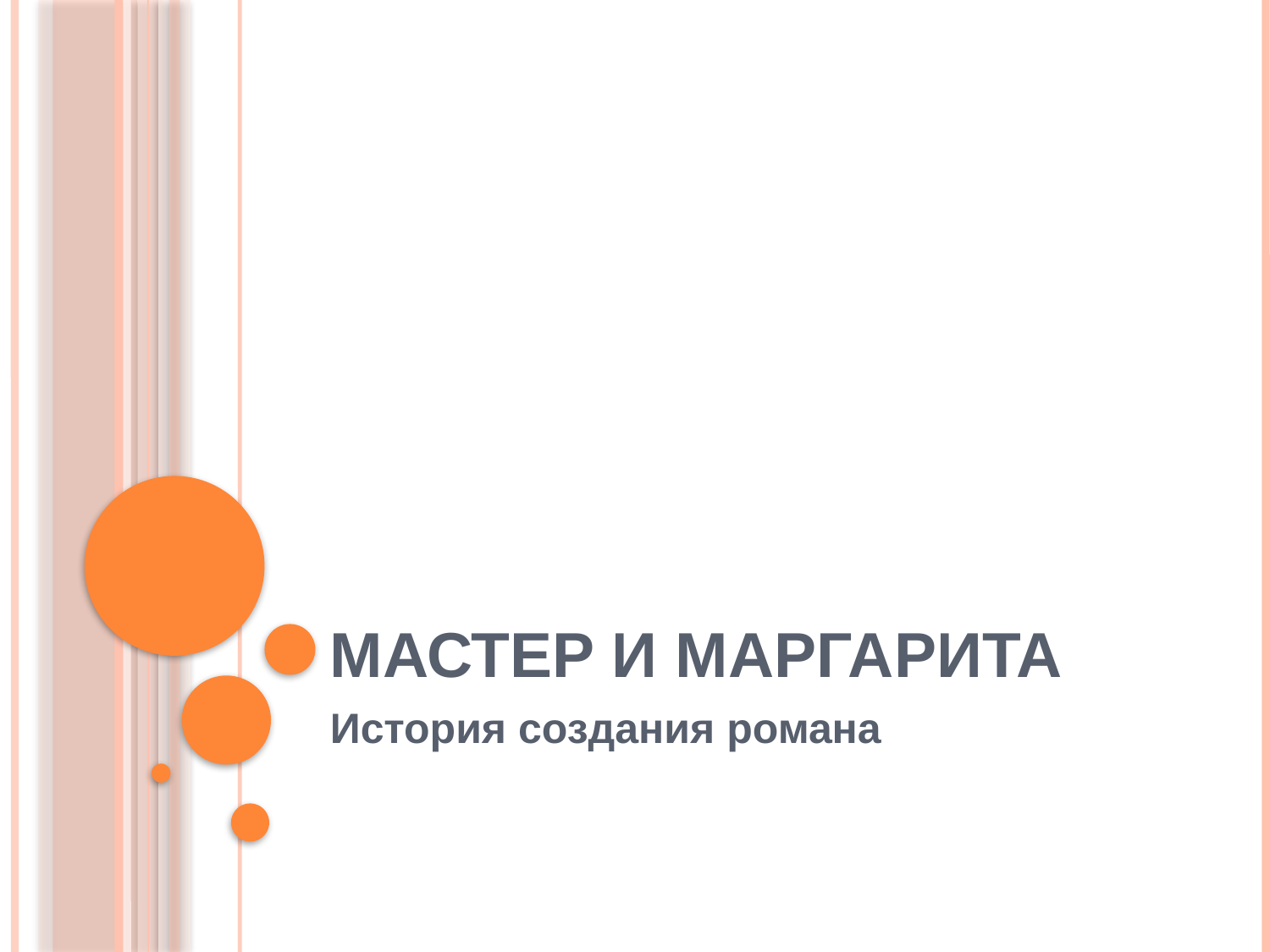

# Мастер и Маргарита
История создания романа